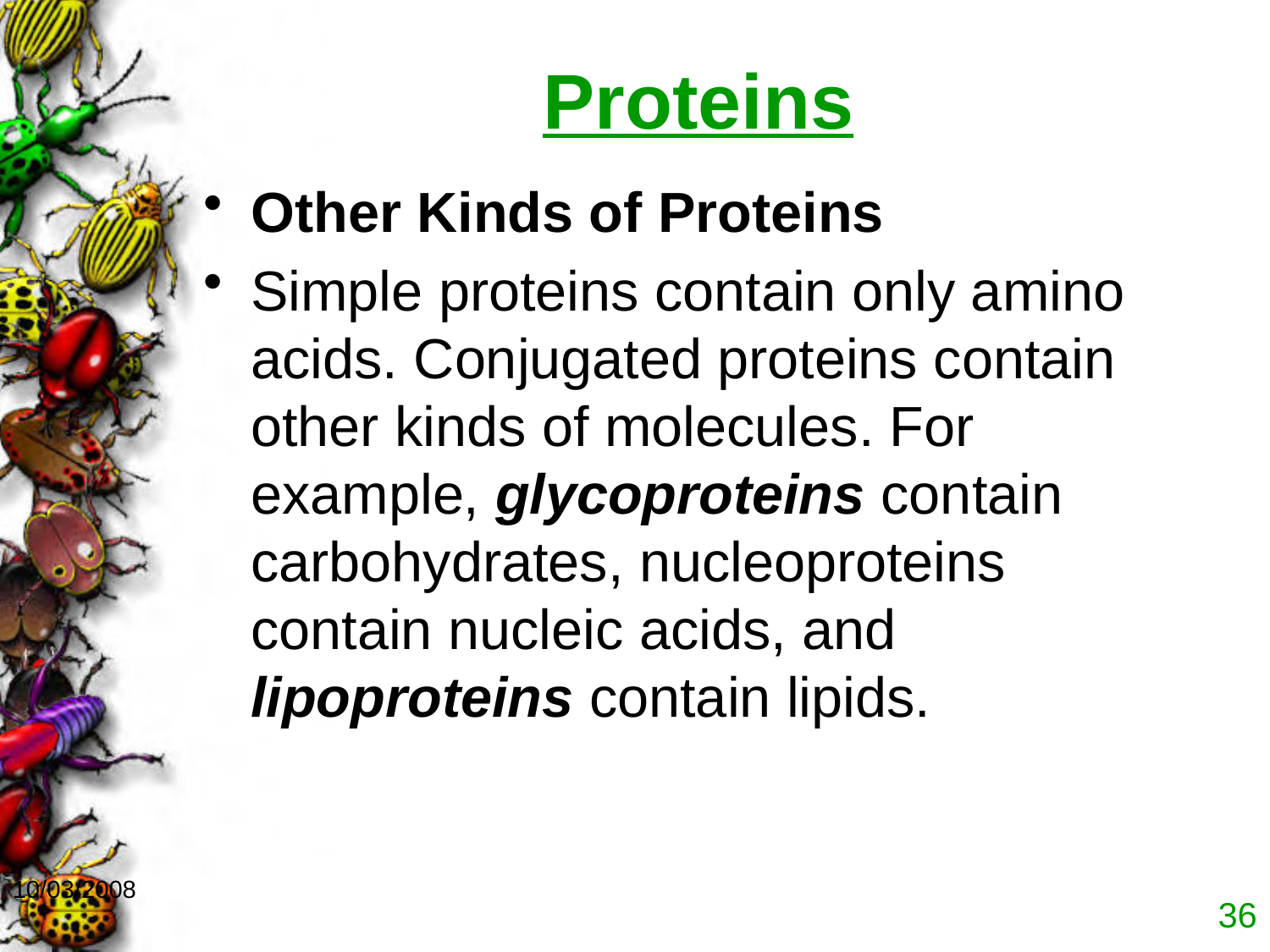

# Proteins
Other Kinds of Proteins
Simple proteins contain only amino acids. Conjugated proteins contain other kinds of molecules. For example, glycoproteins contain carbohydrates, nucleoproteins contain nucleic acids, and lipoproteins contain lipids.

10/03/2008
36